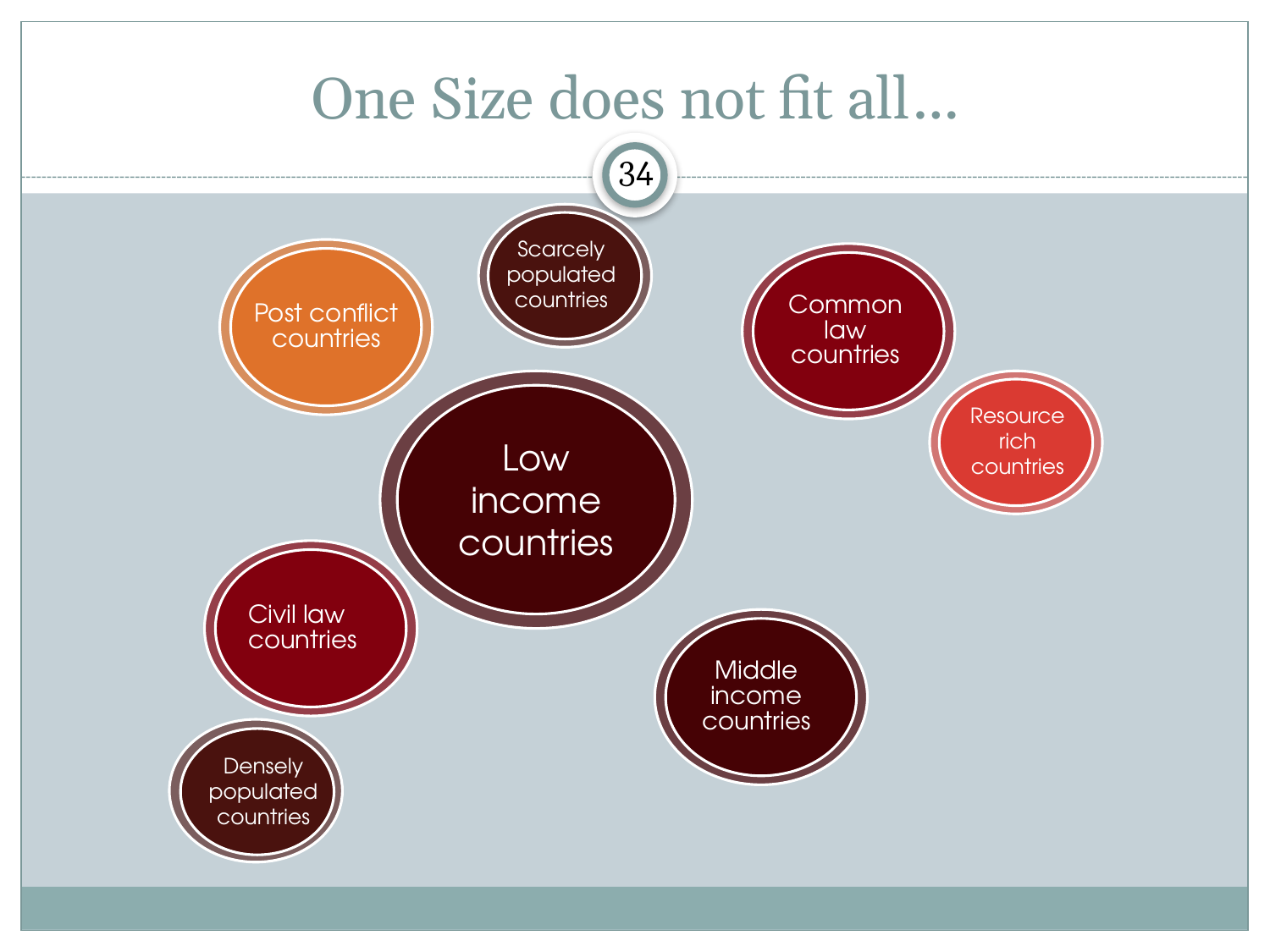

# One Size does not fit all…
34

Scarcely populated countries

Post conflict countries
Common law countries

Resource rich countries
Low income countries

Civil law countries

Middle income countries

Densely populated countries